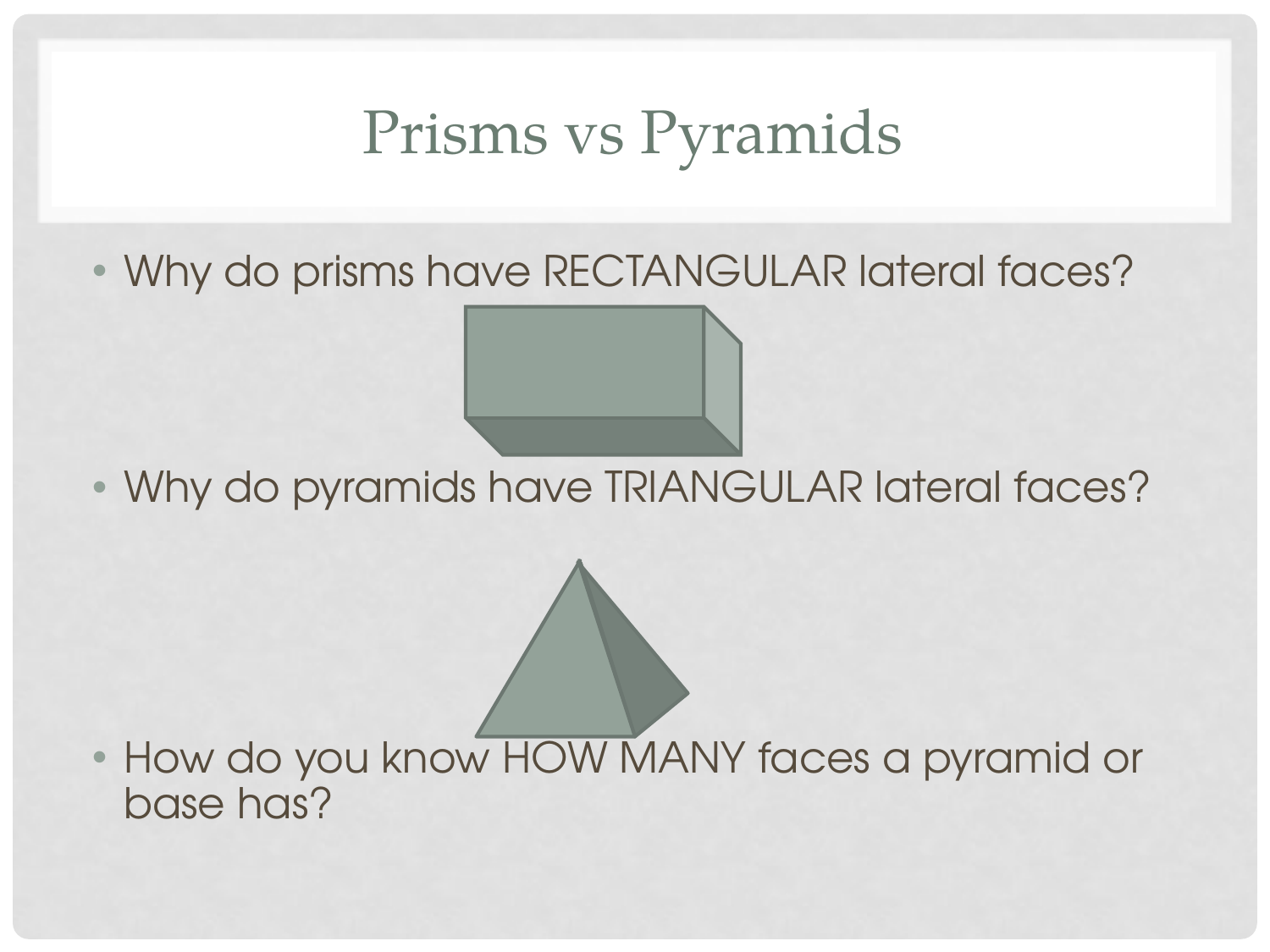

# Prisms vs Pyramids
Why do prisms have RECTANGULAR lateral faces?

Why do pyramids have TRIANGULAR lateral faces?

How do you know HOW MANY faces a pyramid or base has?